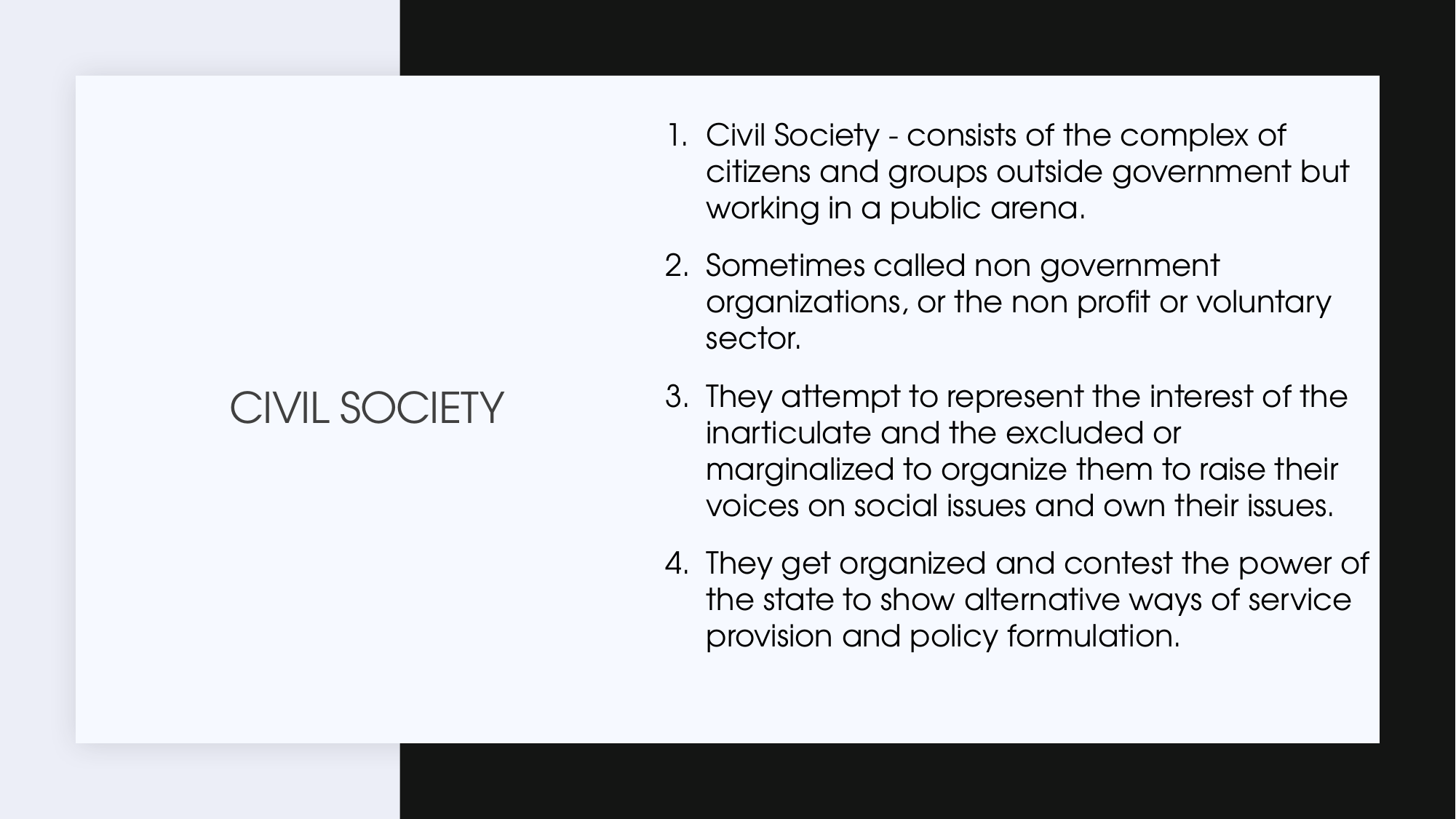

Civil Society - consists of the complex of citizens and groups outside government but working in a public arena.
Sometimes called non government organizations, or the non profit or voluntary sector.
They attempt to represent the interest of the inarticulate and the excluded or marginalized to organize them to raise their voices on social issues and own their issues.
They get organized and contest the power of the state to show alternative ways of service provision and policy formulation.

# Civil society